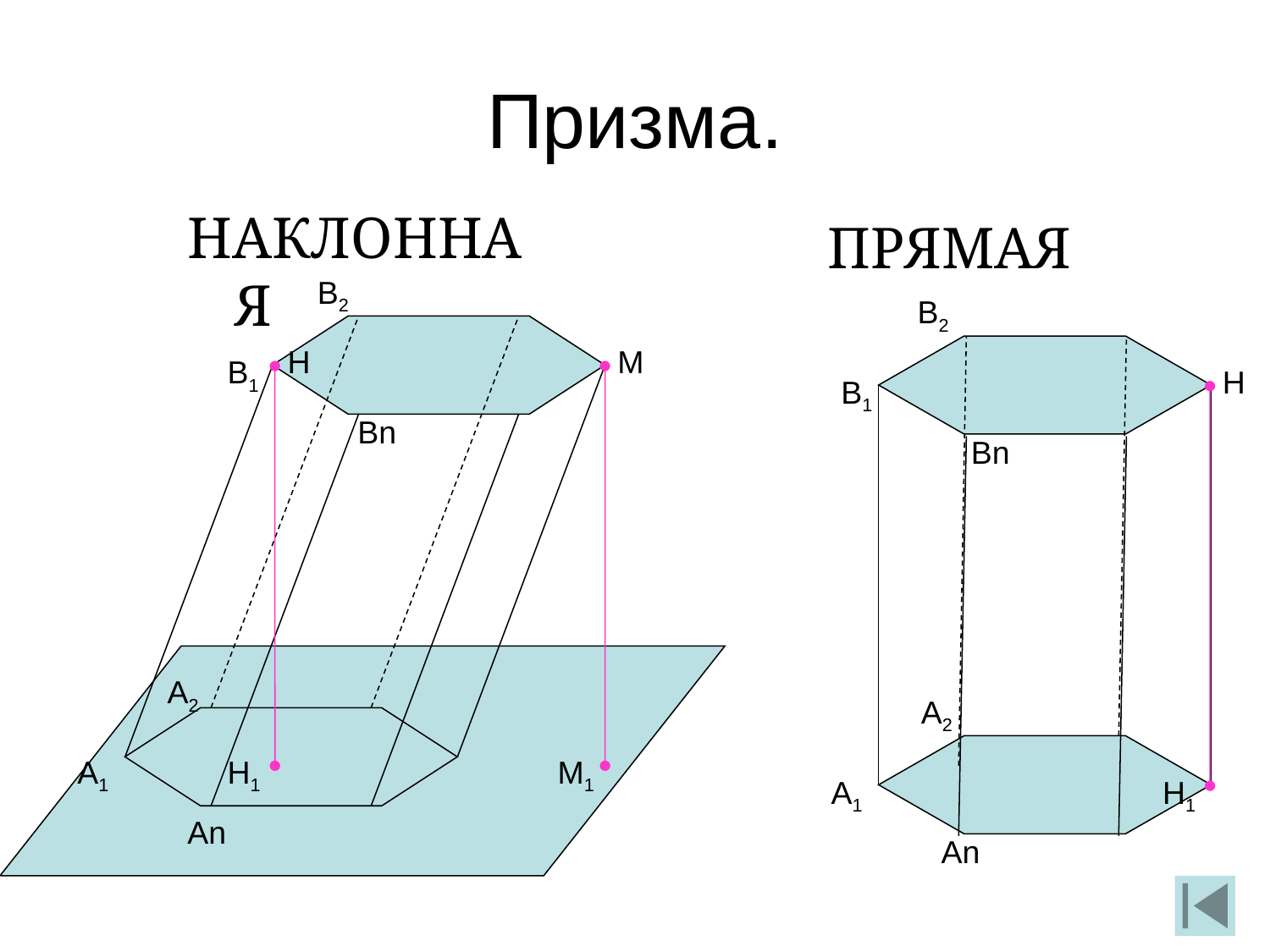

# Призма.
НАКЛОННАЯ
ПРЯМАЯ
В2

В1
Вn
А2
А1
Аn
В2

Н

Н1
В1
Вn

А2

А1
Аn
Н

Н1
М

М1